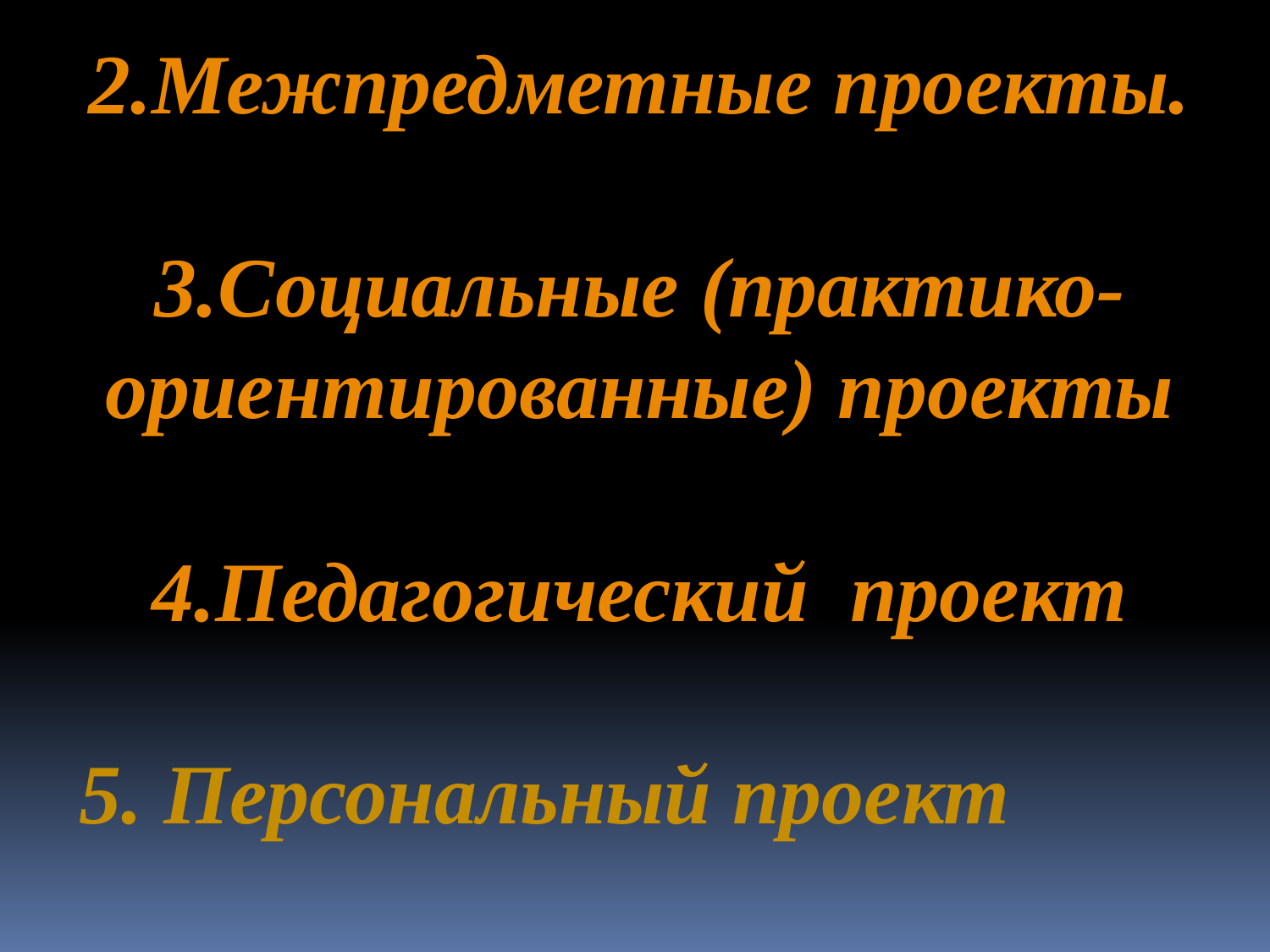

2.Межпредметные проекты.

3.Социальные (практико-ориентированные) проекты

4.Педагогический  проект

5. Персональный проект